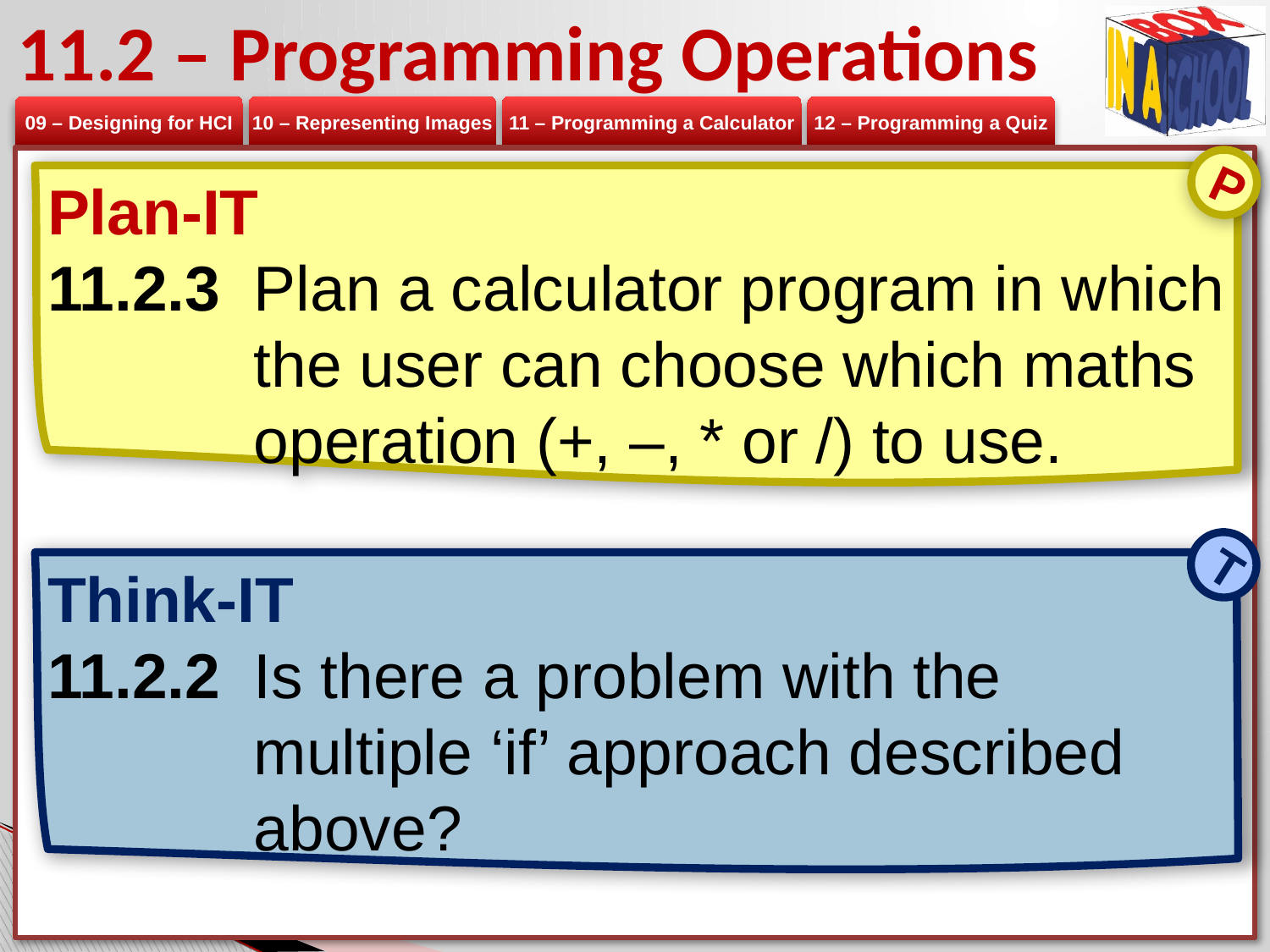

# 11.2 – Programming Operations
P
Plan-IT
11.2.3	Plan a calculator program in which the user can choose which maths operation (+, –, * or /) to use.
T
Think-IT
11.2.2 	Is there a problem with the multiple ‘if’ approach described above?